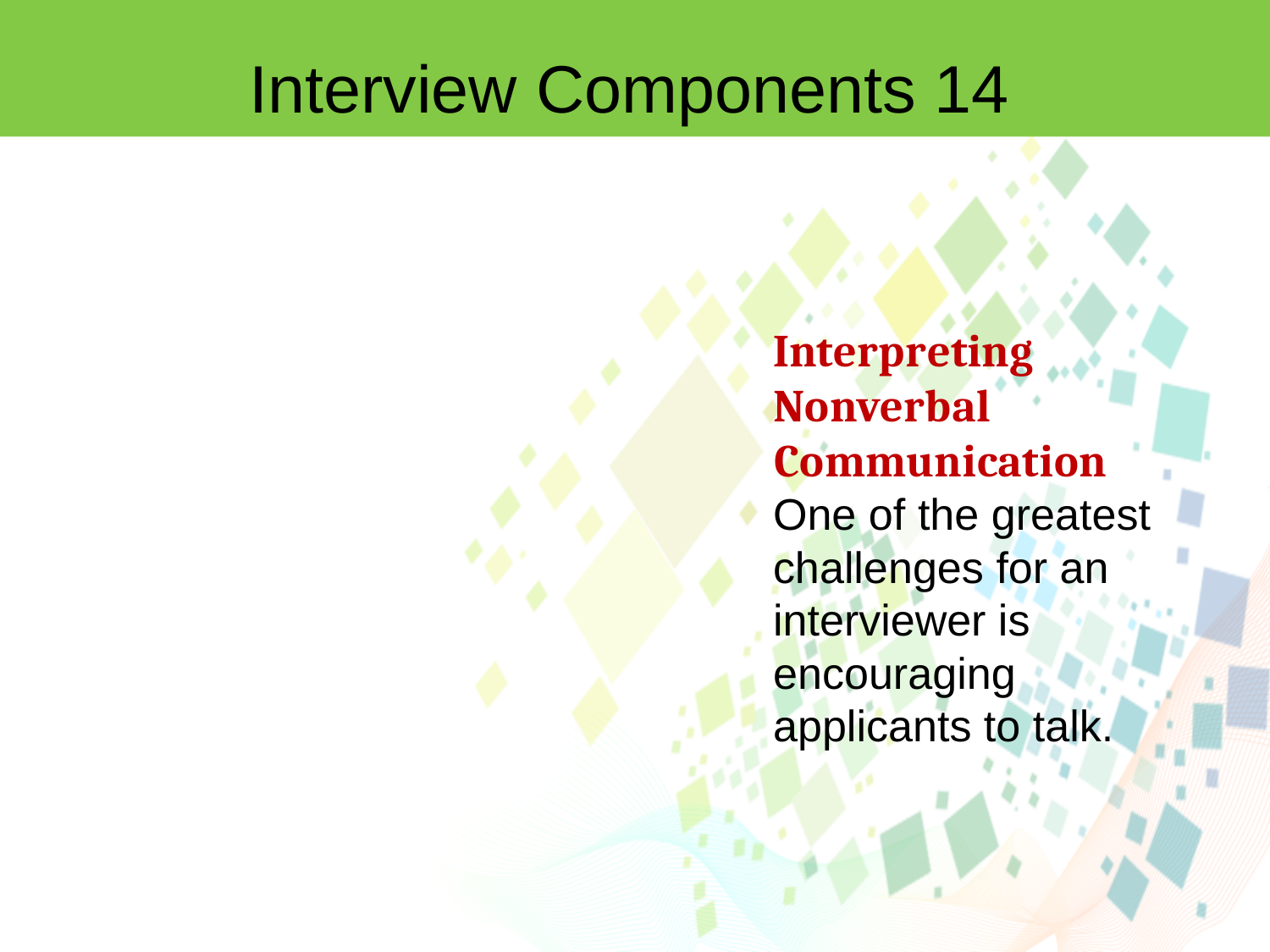

Interview Components 14
Interpreting Nonverbal Communication
One of the greatest challenges for an interviewer is encouraging applicants to talk.